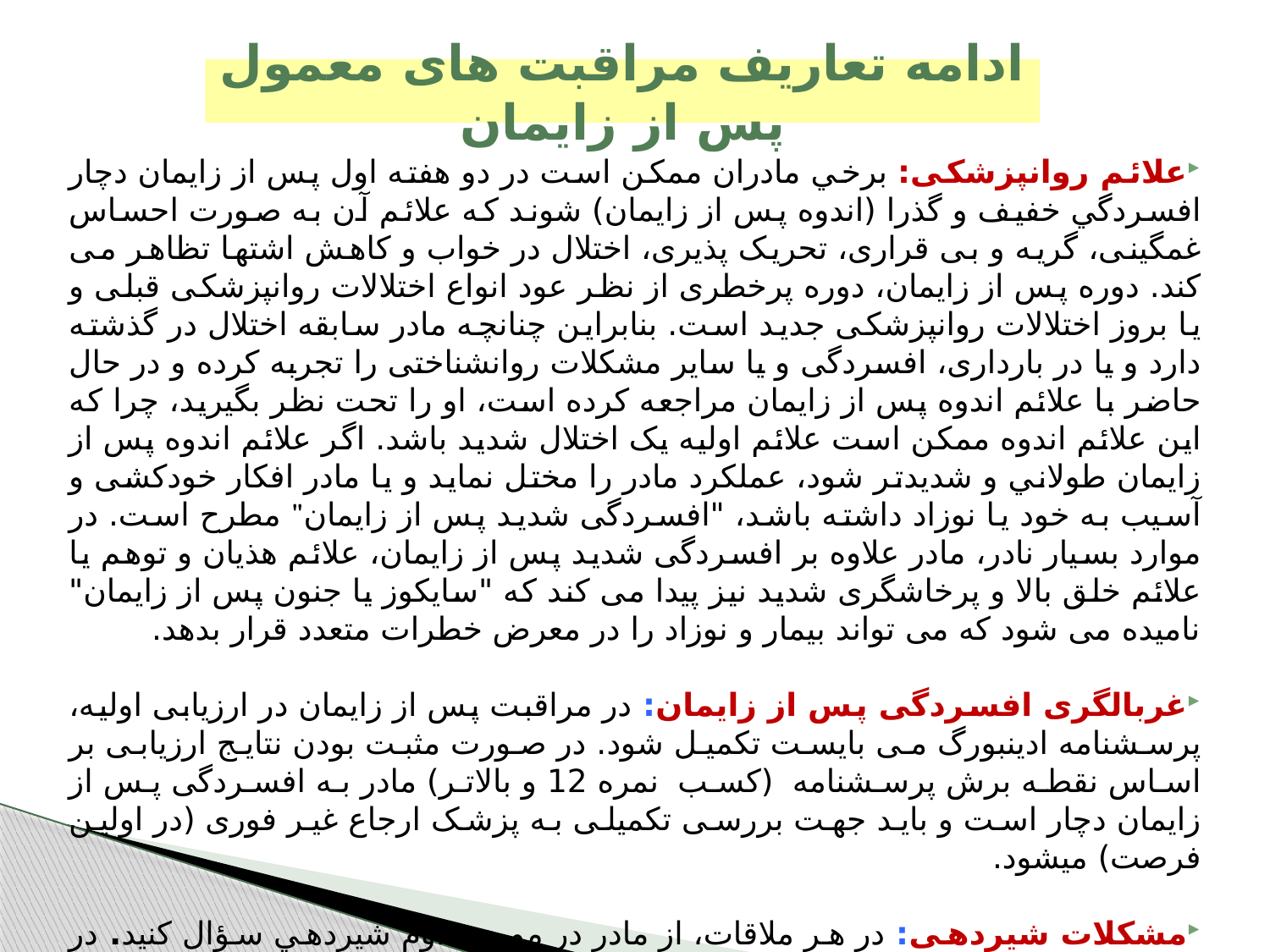

# ادامه تعاریف مراقبت های معمول پس از زایمان
علائم روانپزشکی: برخي مادران ممكن است در دو هفته اول پس از زايمان دچار افسردگي خفيف و گذرا (اندوه پس از زايمان) شوند که علائم آن به صورت احساس غمگینی، گریه و بی قراری، تحریک پذیری، اختلال در خواب و کاهش اشتها تظاهر می کند. دوره پس از زایمان، دوره پرخطری از نظر عود انواع اختلالات روانپزشکی قبلی و یا بروز اختلالات روانپزشکی جدید است. بنابراین چنانچه مادر سابقه اختلال در گذشته دارد و یا در بارداری، افسردگی و یا سایر مشکلات روانشناختی را تجربه کرده و در حال حاضر با علائم اندوه پس از زایمان مراجعه کرده است، او را تحت نظر بگیرید، چرا که این علائم اندوه ممکن است علائم اولیه یک اختلال شدید باشد. اگر علائم اندوه پس از زایمان طولاني و شديدتر شود، عملکرد مادر را مختل نماید و یا مادر افکار خودکشی و آسیب به خود یا نوزاد داشته باشد، "افسردگی شدید پس از زایمان" مطرح است. در موارد بسیار نادر، مادر علاوه بر افسردگی شدید پس از زایمان، علائم هذیان و توهم یا علائم خلق بالا و پرخاشگری شدید نیز پیدا می کند که "سایکوز یا جنون پس از زایمان" نامیده می شود که می تواند بیمار و نوزاد را در معرض خطرات متعدد قرار بدهد.

غربالگری افسردگی پس از زایمان: در مراقبت پس از زایمان در ارزیابی اولیه، پرسشنامه ادینبورگ می بایست تکمیل شود. در صورت مثبت بودن نتایج ارزیابی بر اساس نقطه برش پرسشنامه (کسب نمره 12 و بالاتر) مادر به افسردگی پس از زایمان دچار است و باید جهت بررسی تکمیلی به پزشک ارجاع غیر فوری (در اولین فرصت) می­شود.

مشکلات شیردهی: در هر ملاقات، از مادر در مورد تداوم شيردهي سؤال کنید. در صورت وجود مشکلاتی چون نوک فرورفته،  صاف، دراز و مجاری بسته و شقاق به مادر آموزش دهید.